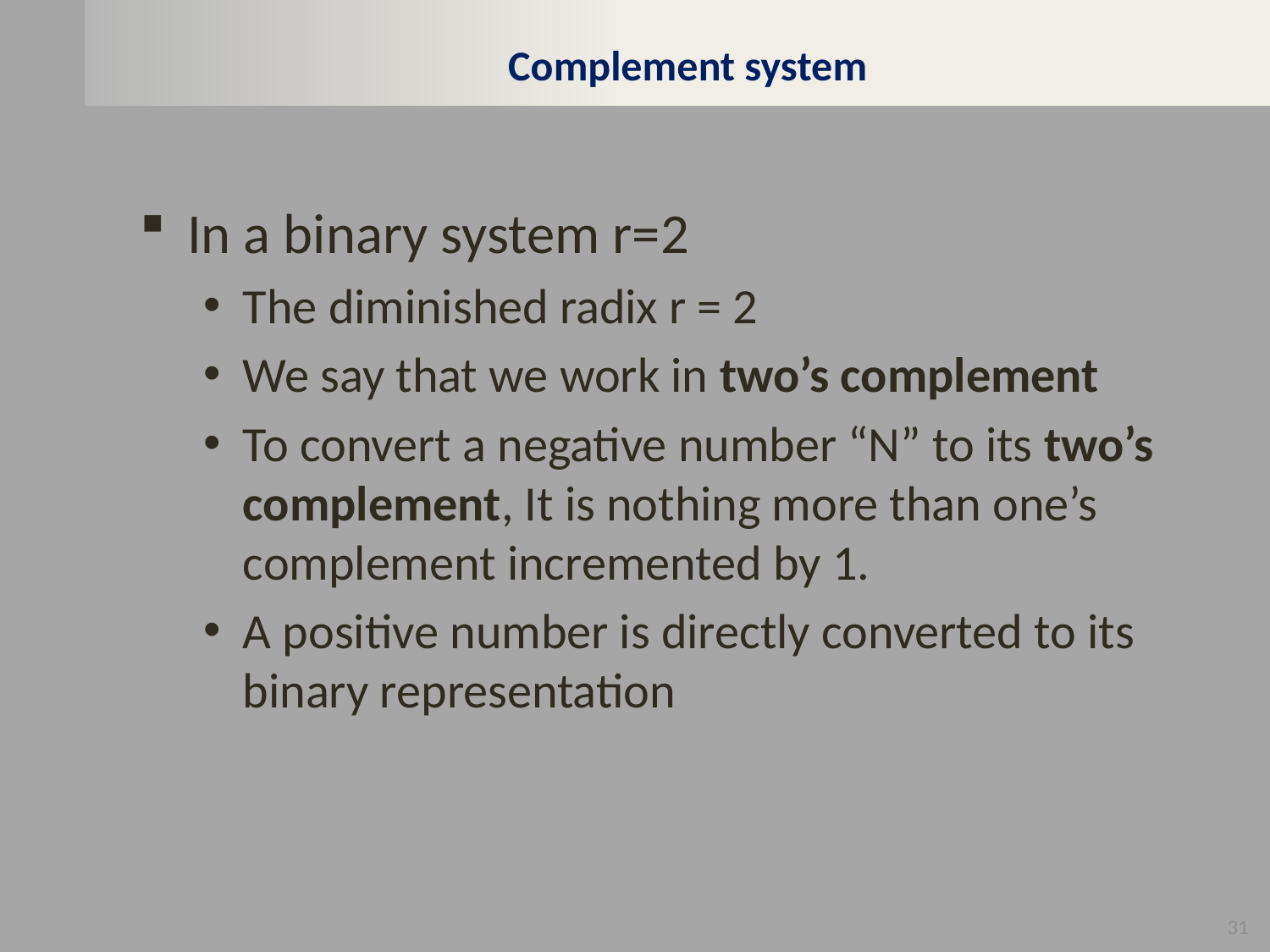

# Complement system
In a binary system r=2
The diminished radix r = 2
We say that we work in two’s complement
To convert a negative number “N” to its two’s complement, It is nothing more than one’s complement incremented by 1.
A positive number is directly converted to its binary representation